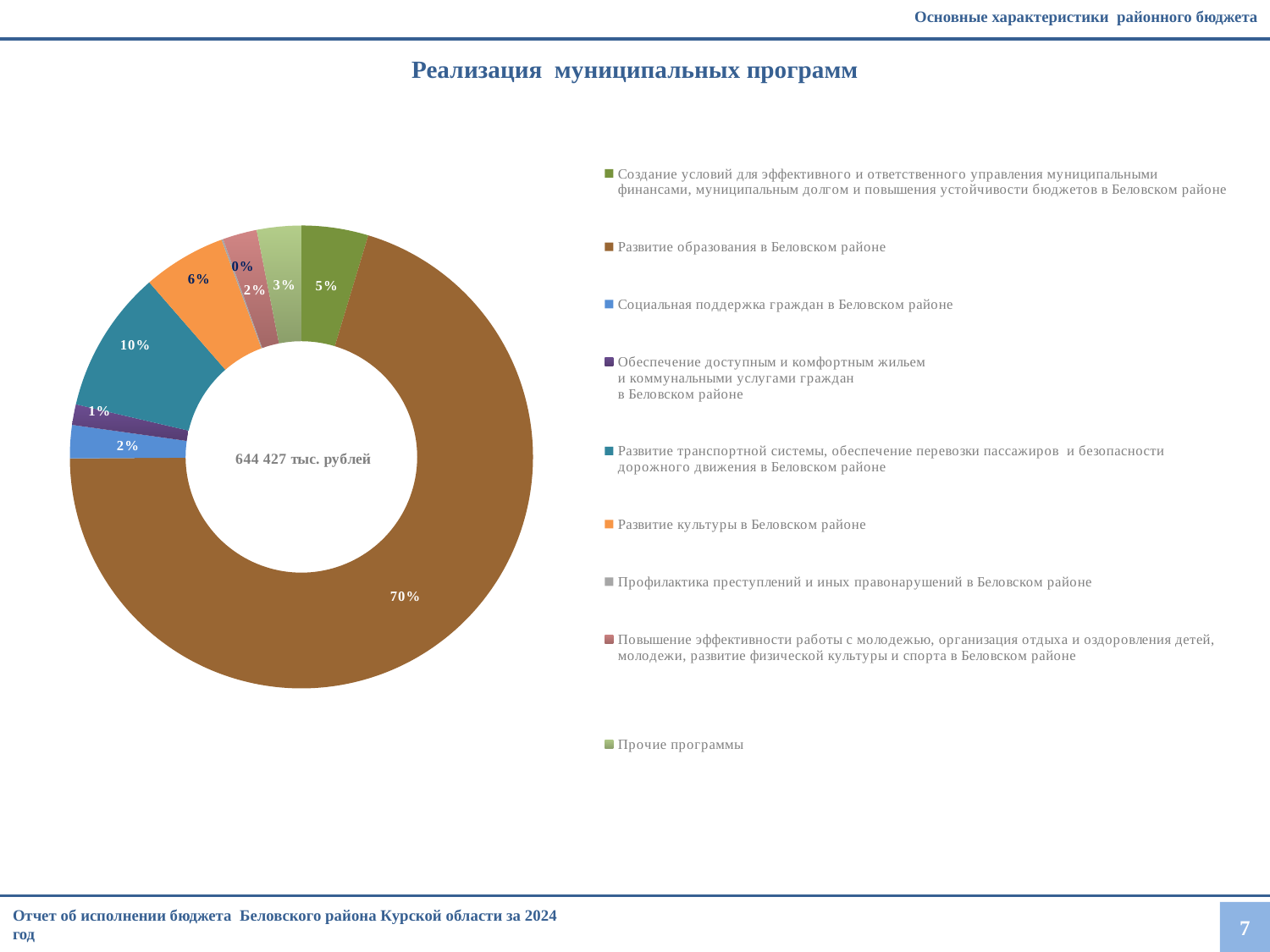

Основные характеристики  районного бюджета
Реализация  муниципальных программ

### Chart

| Category | Столбец1 |
|---|---|
| Создание условий для эффективного и ответственного управления муниципальными финансами, муниципальным долгом и повышения устойчивости бюджетов в Беловском районе | 30064.0 |
| Развитие образования в Беловском районе  | 452608.0 |
| Социальная поддержка граждан в Беловском районе | 14904.0 |
| Обеспечение доступным и комфортным жильем
и коммунальными услугами граждан
в Беловском районе | 9285.0 |
| Развитие транспортной системы, обеспечение перевозки пассажиров  и безопасности дорожного движения в Беловском районе | 64085.0 |
| Развитие культуры в Беловском районе  | 37348.0 |
| Профилактика преступлений и иных правонарушений в Беловском районе  | 756.0 |
| Повышение эффективности работы с молодежью, организация отдыха и оздоровления детей, молодежи, развитие физической культуры и спорта в Беловском районе

 | 15423.0 |
| Прочие программы | 19954.0 |

### Chart

| Category |
|---|
Отчет об исполнении бюджета  Беловского района Курской области за 2024 год
7